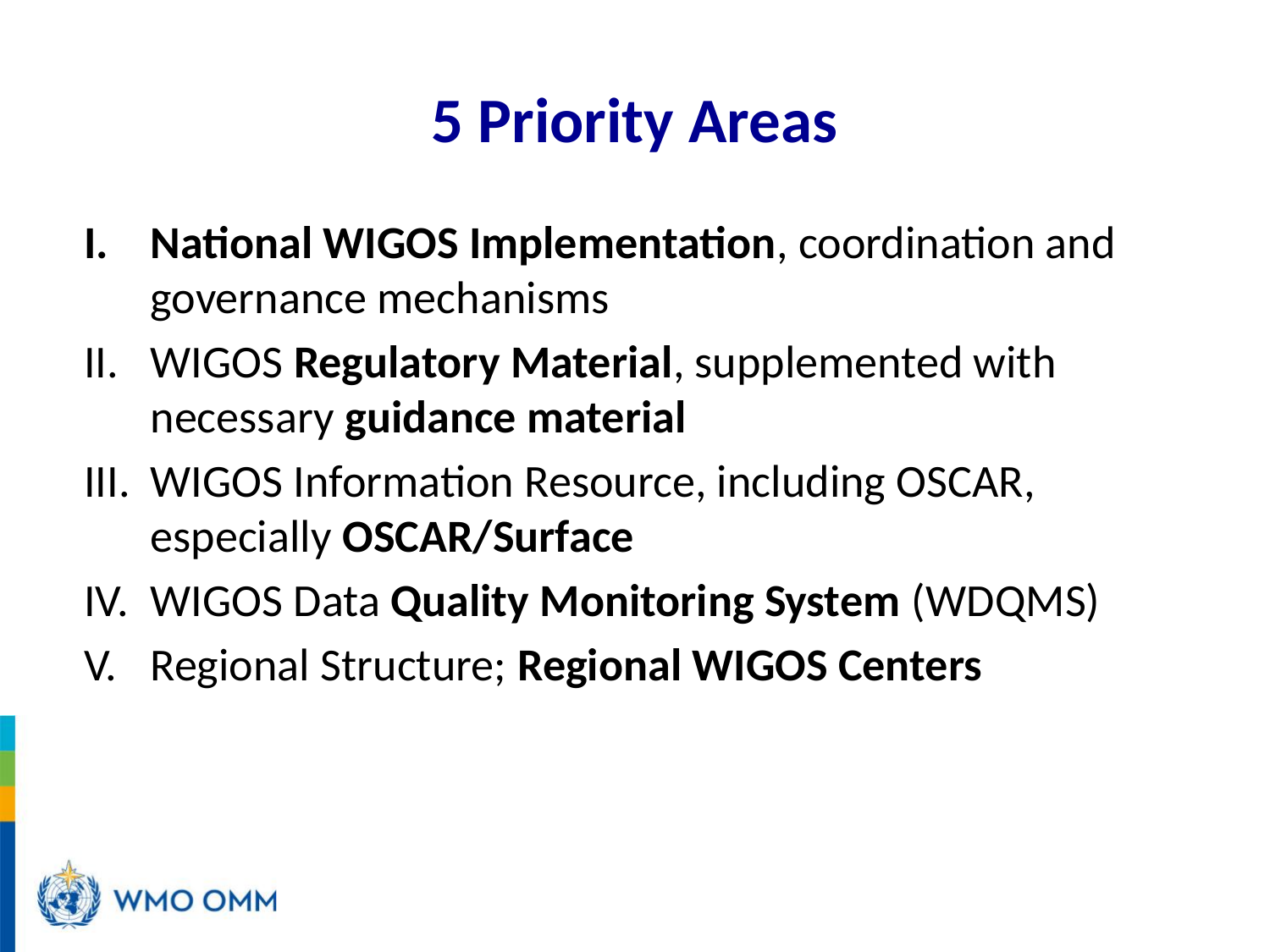

# 5 Priority Areas
National WIGOS Implementation, coordination and governance mechanisms
WIGOS Regulatory Material, supplemented with necessary guidance material
WIGOS Information Resource, including OSCAR, especially OSCAR/Surface
WIGOS Data Quality Monitoring System (WDQMS)
Regional Structure; Regional WIGOS Centers